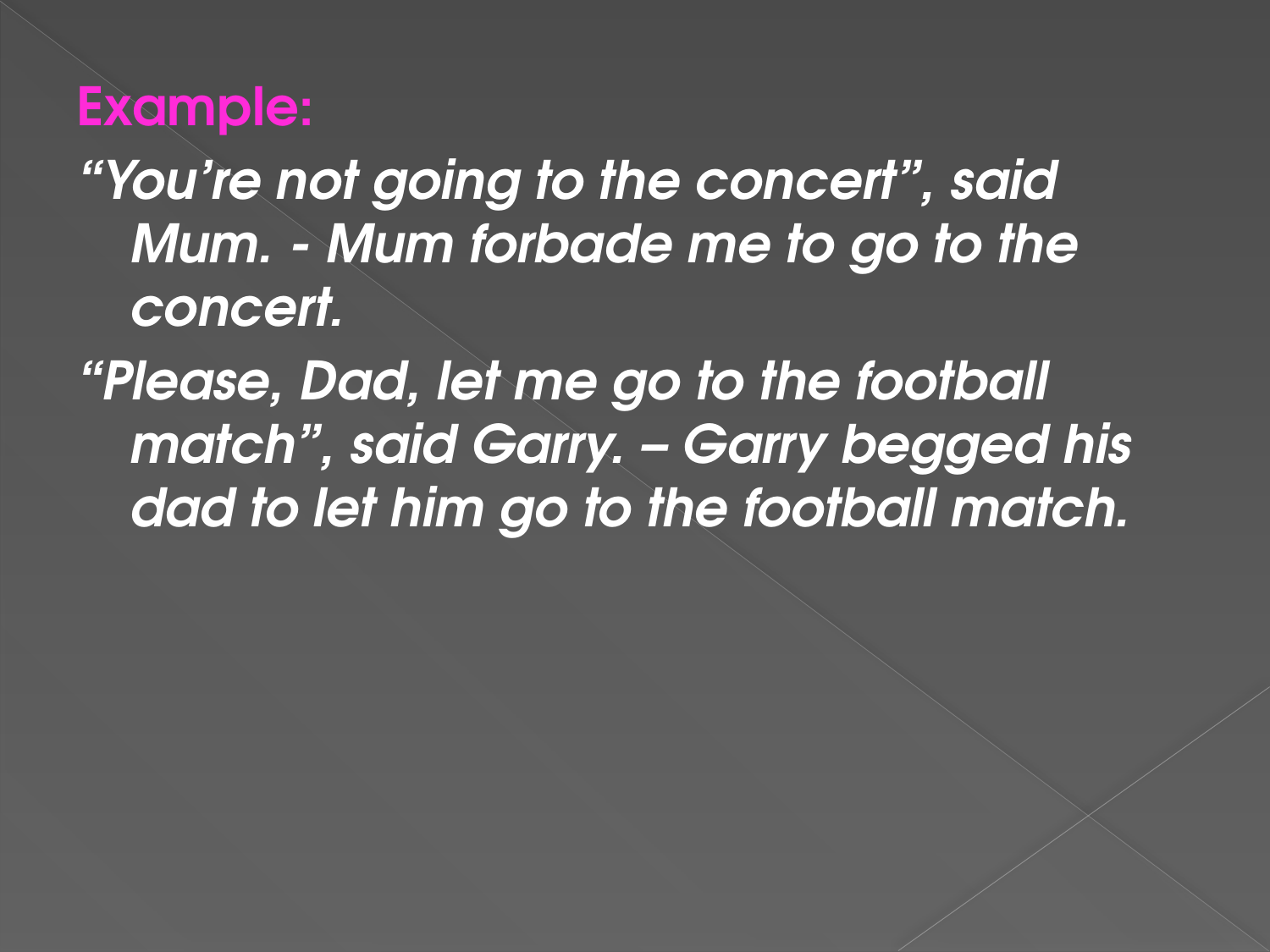

Example:
“You’re not going to the concert”, said Mum. - Mum forbade me to go to the concert.
“Please, Dad, let me go to the football match”, said Garry. – Garry begged his dad to let him go to the football match.